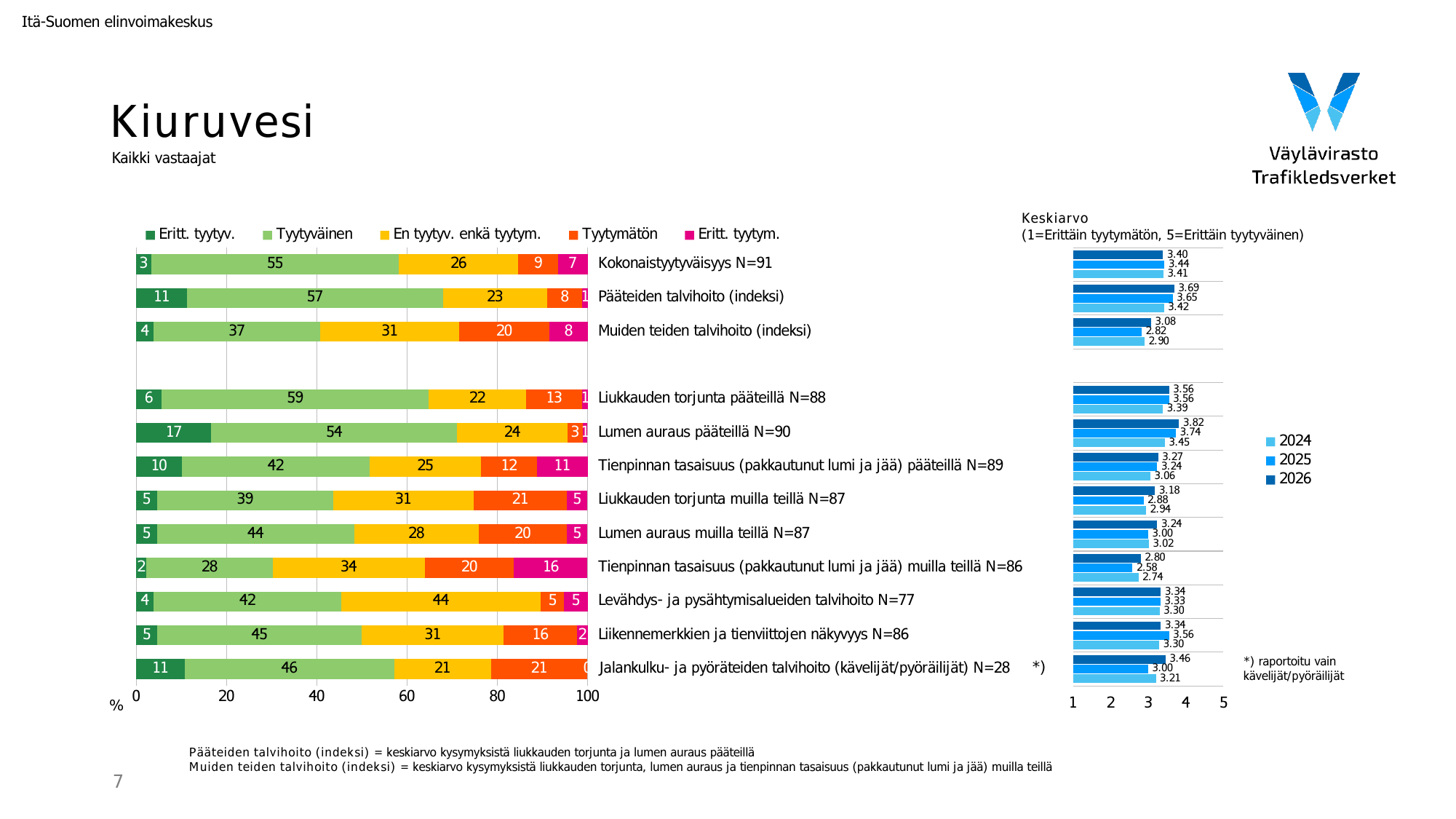

Itä-Suomen elinvoimakeskus
# Kiuruvesi
Kaikki vastaajat
Keskiarvo
(1=Erittäin tyytymätön, 5=Erittäin tyytyväinen)

### Chart

| Category | Eritt. tyytyv. | Tyytyväinen | En tyytyv. enkä tyytym. | Tyytymätön | Eritt. tyytym. |
|---|---|---|---|---|---|
| Kokonaistyytyväisyys N=91 | 3.296703296703297 | 54.94505494505495 | 26.373626373626376 | 8.791208791208792 | 6.593406593406594 |
| Pääteiden talvihoito (indeksi) | 11.235955056179774 | 56.741573033707866 | 23.03370786516854 | 7.865168539325842 | 1.1235955056179776 |
| Muiden teiden talvihoito (indeksi) | 3.8461538461538463 | 36.92307692307692 | 30.76923076923077 | 20.0 | 8.461538461538462 |
|  | None | None | None | None | None |
| Liukkauden torjunta pääteillä N=88 | 5.681818181818182 | 59.09090909090909 | 21.59090909090909 | 12.5 | 1.1363636363636365 |
| Lumen auraus pääteillä N=90 | 16.666666666666664 | 54.44444444444444 | 24.444444444444443 | 3.3333333333333335 | 1.1111111111111112 |
| Tienpinnan tasaisuus (pakkautunut lumi ja jää) pääteillä N=89 | 10.112359550561797 | 41.57303370786517 | 24.719101123595504 | 12.359550561797752 | 11.235955056179774 |
| Liukkauden torjunta muilla teillä N=87 | 4.597701149425287 | 39.08045977011494 | 31.03448275862069 | 20.689655172413794 | 4.597701149425287 |
| Lumen auraus muilla teillä N=87 | 4.597701149425287 | 43.67816091954023 | 27.586206896551722 | 19.54022988505747 | 4.597701149425287 |
| Tienpinnan tasaisuus (pakkautunut lumi ja jää) muilla teillä N=86 | 2.3255813953488373 | 27.906976744186046 | 33.72093023255814 | 19.767441860465116 | 16.27906976744186 |
| Levähdys- ja pysähtymisalueiden talvihoito N=77 | 3.896103896103896 | 41.55844155844156 | 44.15584415584416 | 5.194805194805195 | 5.194805194805195 |
| Liikennemerkkien ja tienviittojen näkyvyys N=86 | 4.651162790697675 | 45.348837209302324 | 31.3953488372093 | 16.27906976744186 | 2.3255813953488373 |
| Jalankulku- ja pyöräteiden talvihoito (kävelijät/pyöräilijät) N=28 | 10.714285714285714 | 46.42857142857143 | 21.428571428571427 | 21.428571428571427 | 0.0 |

### Chart

| Category | 2026 | 2025 | 2024 |
|---|---|---|---|
*) raportoitu vain
kävelijät/pyöräilijät
*)
%
Pääteiden talvihoito (indeksi) = keskiarvo kysymyksistä liukkauden torjunta ja lumen auraus pääteillä
Muiden teiden talvihoito (indeksi) = keskiarvo kysymyksistä liukkauden torjunta, lumen auraus ja tienpinnan tasaisuus (pakkautunut lumi ja jää) muilla teillä

7